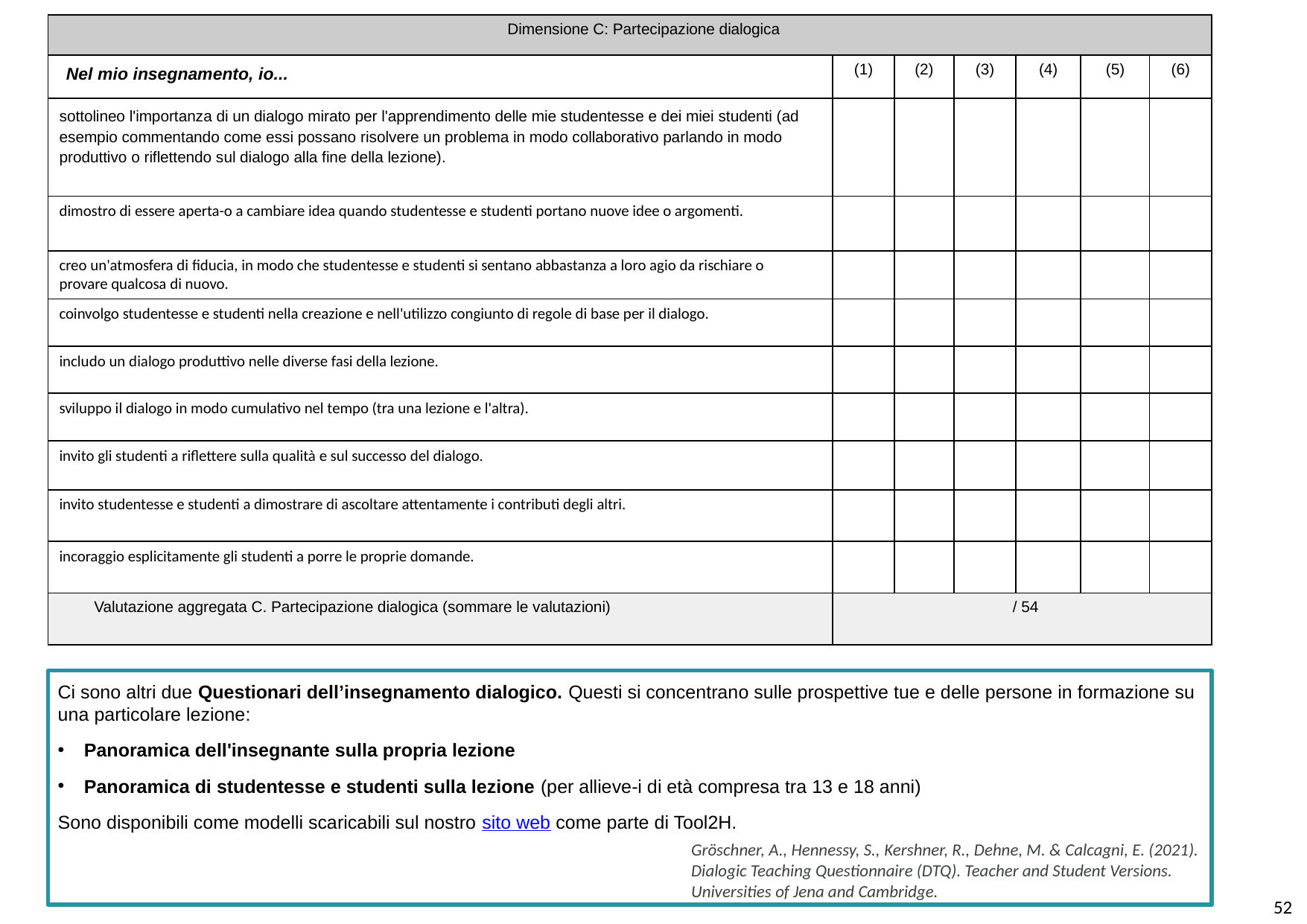

| Dimensione C: Partecipazione dialogica |  |  |  |  |  |  |
| --- | --- | --- | --- | --- | --- | --- |
| Nel mio insegnamento, io... | (1) | (2) | (3) | (4) | (5) | (6) |
| sottolineo l'importanza di un dialogo mirato per l'apprendimento delle mie studentesse e dei miei studenti (ad esempio commentando come essi possano risolvere un problema in modo collaborativo parlando in modo produttivo o riflettendo sul dialogo alla fine della lezione). |  |  |  |  |  |  |
| dimostro di essere aperta-o a cambiare idea quando studentesse e studenti portano nuove idee o argomenti. |  |  |  |  |  |  |
| creo un'atmosfera di fiducia, in modo che studentesse e studenti si sentano abbastanza a loro agio da rischiare o provare qualcosa di nuovo. |  |  |  |  |  |  |
| coinvolgo studentesse e studenti nella creazione e nell'utilizzo congiunto di regole di base per il dialogo. |  |  |  |  |  |  |
| includo un dialogo produttivo nelle diverse fasi della lezione. |  |  |  |  |  |  |
| sviluppo il dialogo in modo cumulativo nel tempo (tra una lezione e l'altra). |  |  |  |  |  |  |
| invito gli studenti a riflettere sulla qualità e sul successo del dialogo. |  |  |  |  |  |  |
| invito studentesse e studenti a dimostrare di ascoltare attentamente i contributi degli altri. |  |  |  |  |  |  |
| incoraggio esplicitamente gli studenti a porre le proprie domande. |  |  |  |  |  |  |
| Valutazione aggregata C. Partecipazione dialogica (sommare le valutazioni) | / 54 |  |  |  |  |  |
Ci sono altri due Questionari dell’insegnamento dialogico. Questi si concentrano sulle prospettive tue e delle persone in formazione su una particolare lezione:
 Panoramica dell'insegnante sulla propria lezione
 Panoramica di studentesse e studenti sulla lezione (per allieve-i di età compresa tra 13 e 18 anni)
Sono disponibili come modelli scaricabili sul nostro sito web come parte di Tool2H.

Gröschner, A., Hennessy, S., Kershner, R., Dehne, M. & Calcagni, E. (2021). Dialogic Teaching Questionnaire (DTQ). Teacher and Student Versions. Universities of Jena and Cambridge.

52